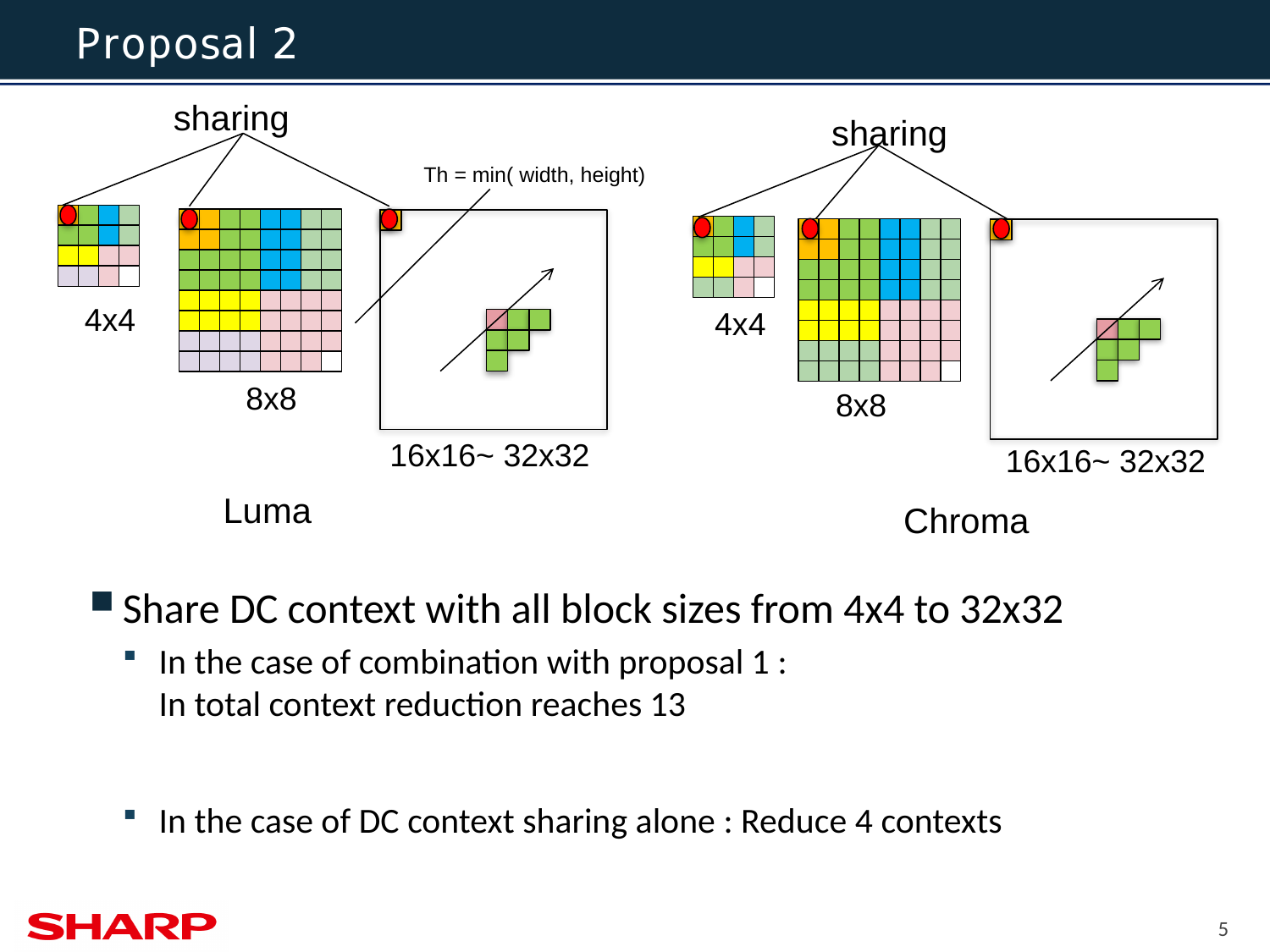

# Proposal 2
sharing
sharing
Luma
Chroma
Th = min( width, height)

4x4
8x8
16x16~ 32x32

4x4
8x8
16x16~ 32x32

Share DC context with all block sizes from 4x4 to 32x32
In the case of combination with proposal 1 :
In total context reduction reaches 13

In the case of DC context sharing alone : Reduce 4 contexts
5